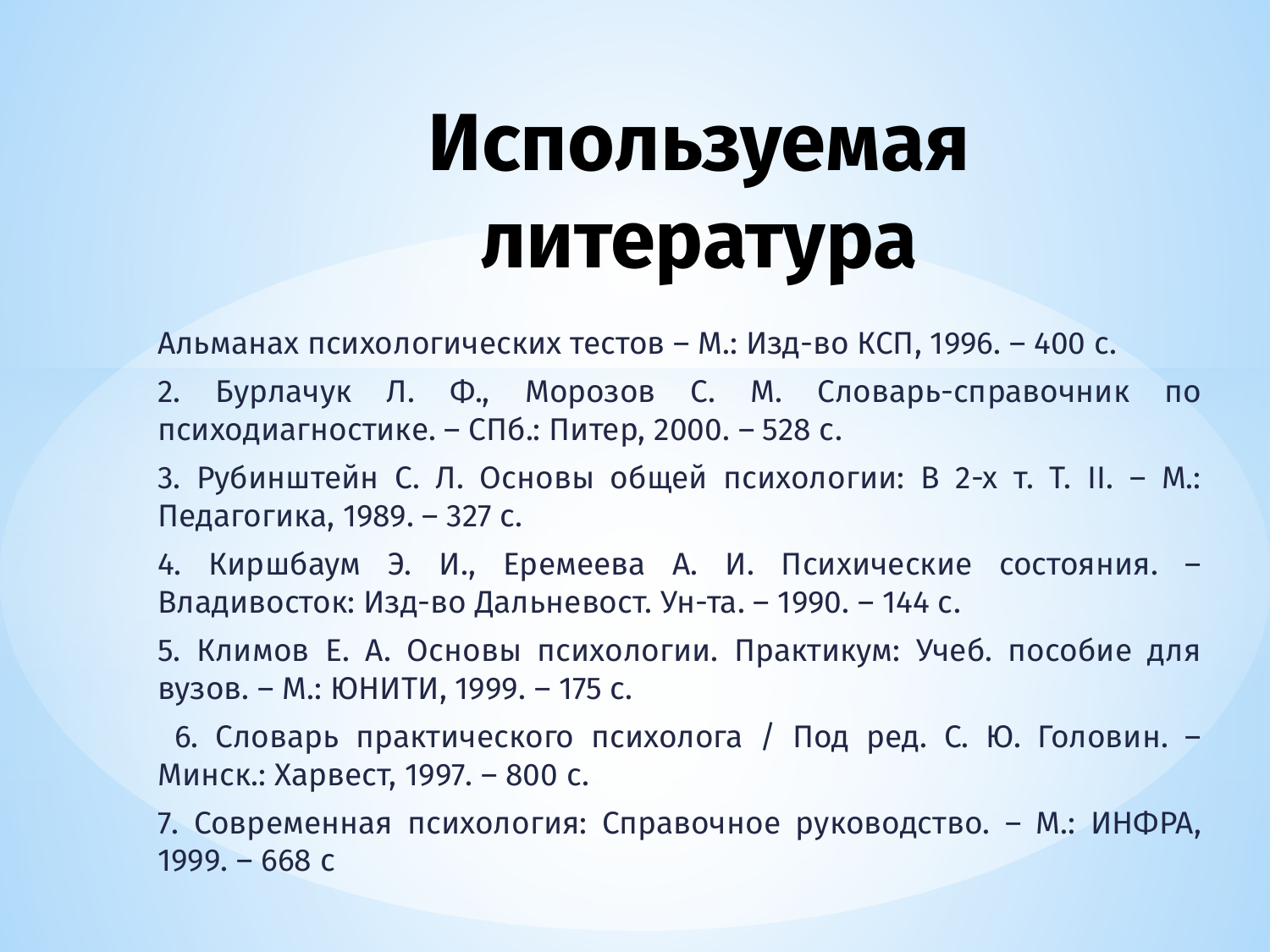

# Используемая литература
Альманах психологических тестов – М.: Изд-во КСП, 1996. – 400 с.
2. Бурлачук Л. Ф., Морозов С. М. Словарь-справочник по психодиагностике. – СПб.: Питер, 2000. – 528 с.
3. Рубинштейн С. Л. Основы общей психологии: В 2-х т. Т. II. – М.: Педагогика, 1989. – 327 с.
4. Киршбаум Э. И., Еремеева А. И. Психические состояния. – Владивосток: Изд-во Дальневост. Ун-та. – 1990. – 144 с.
5. Климов Е. А. Основы психологии. Практикум: Учеб. пособие для вузов. – М.: ЮНИТИ, 1999. – 175 с.
 6. Словарь практического психолога / Под ред. С. Ю. Головин. – Минск.: Харвест, 1997. – 800 с.
7. Современная психология: Справочное руководство. – М.: ИНФРА, 1999. – 668 с